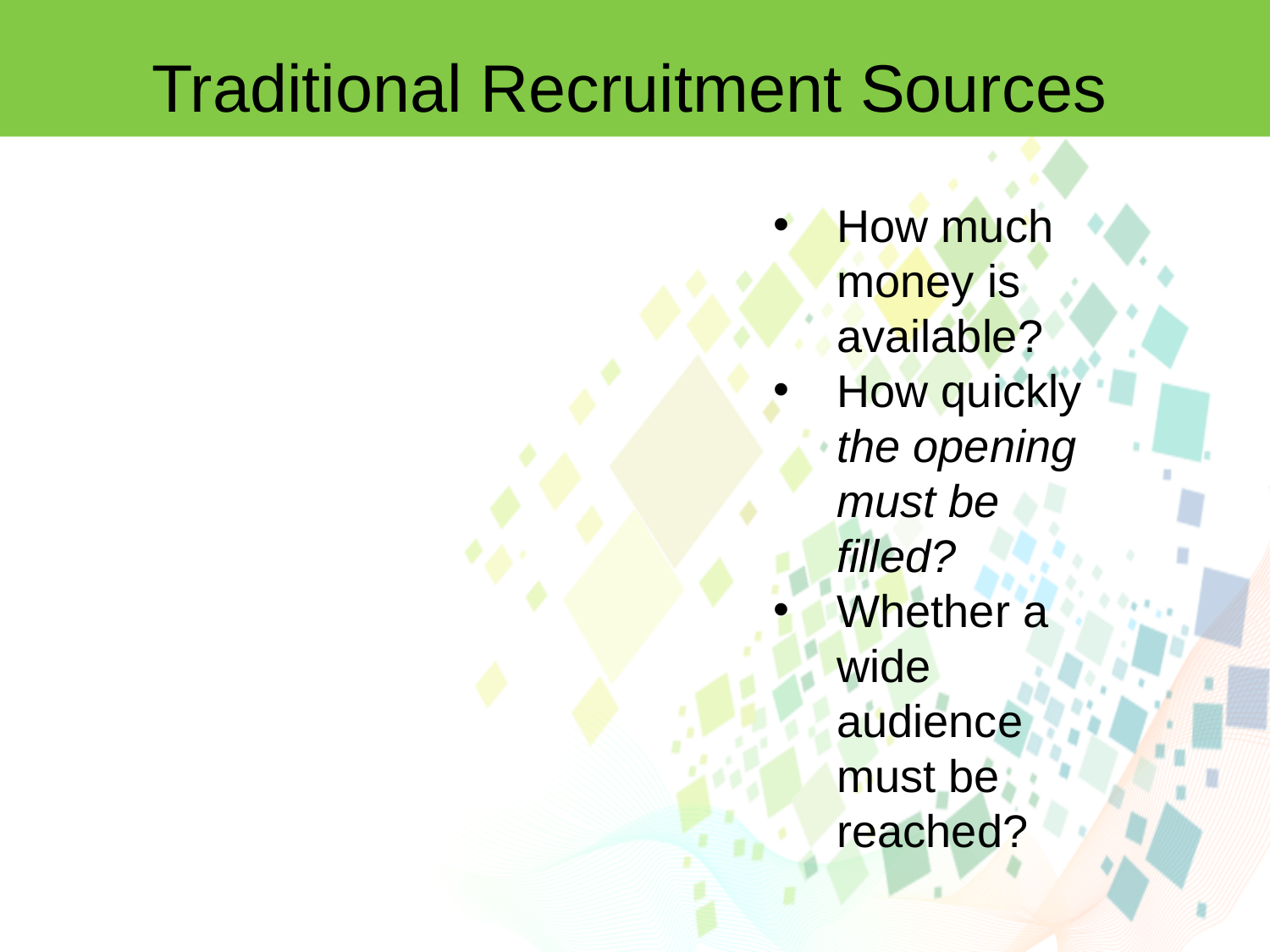

Traditional Recruitment Sources
How much money is available?
How quickly the opening must be filled?
Whether a wide audience must be reached?